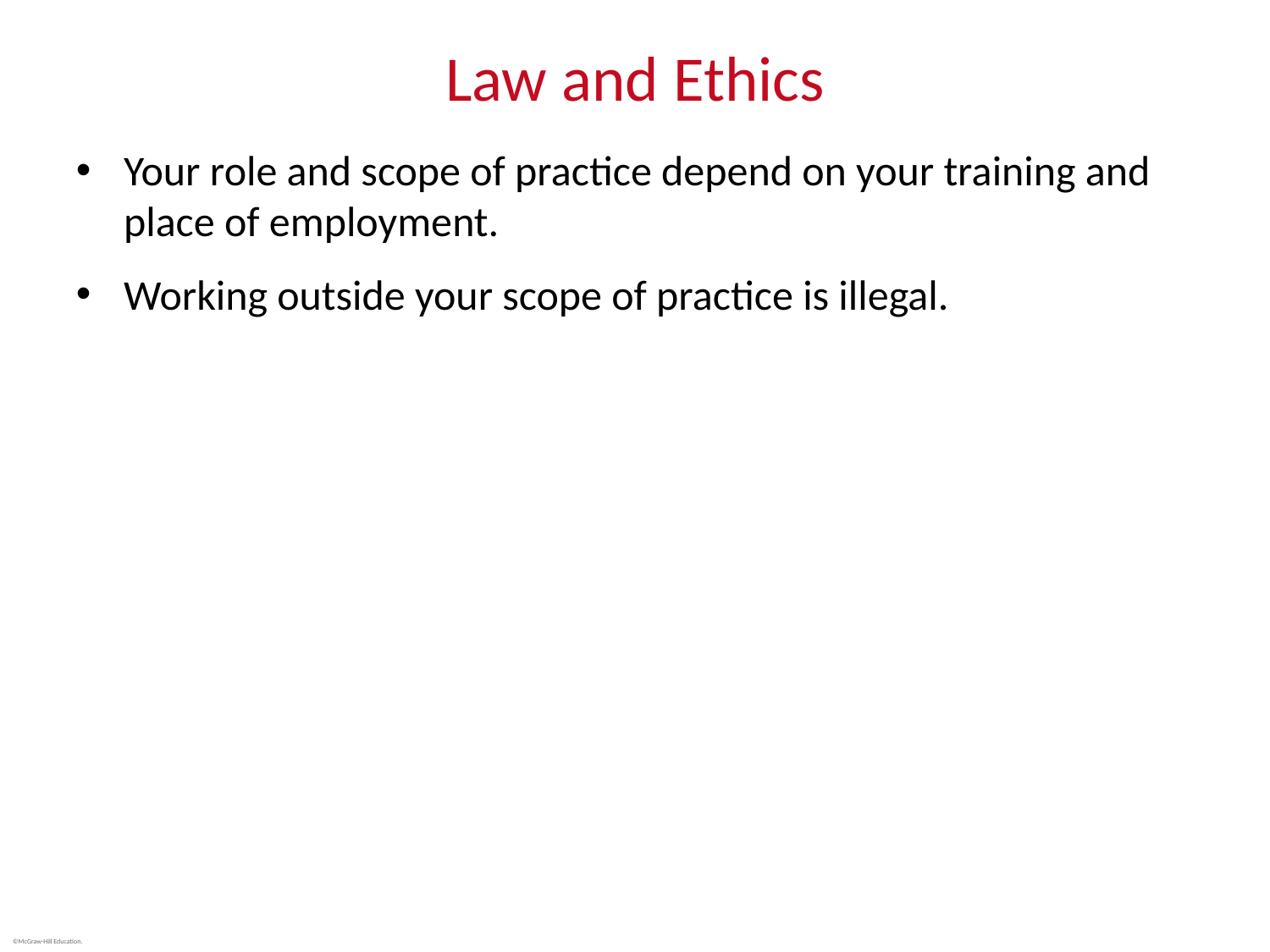

# Law and Ethics
Your role and scope of practice depend on your training and place of employment.
Working outside your scope of practice is illegal.